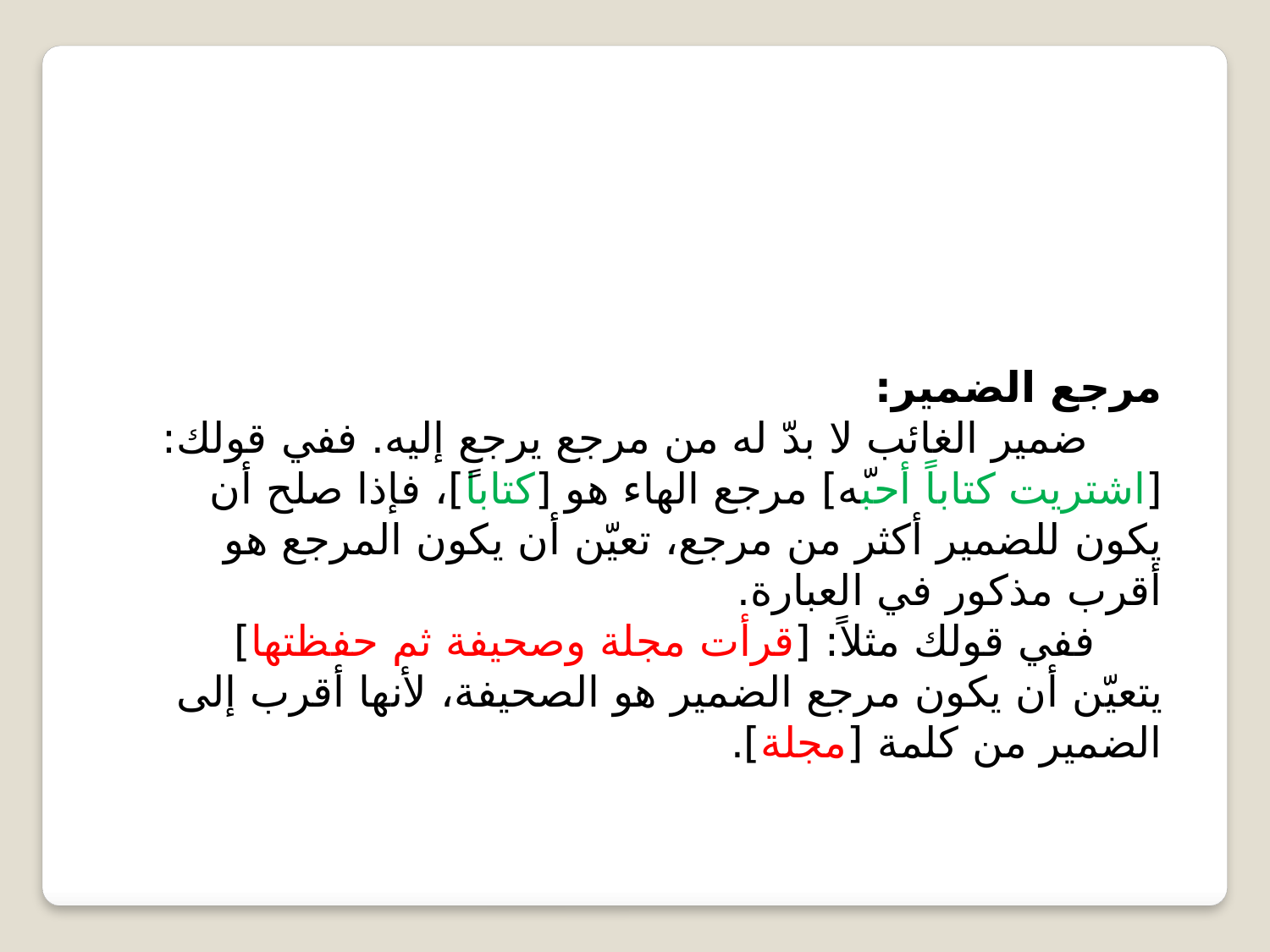

مرجع الضمير:
     ضمير الغائب لا بدّ له من مرجع يرجع إليه. ففي قولك: [اشتريت كتاباً أحبّه] مرجع الهاء هو [كتاباً]، فإذا صلح أن يكون للضمير أكثر من مرجع، تعيّن أن يكون المرجع هو أقرب مذكور في العبارة.
     ففي قولك مثلاً: [قرأت مجلة وصحيفة ثم حفظتها] يتعيّن أن يكون مرجع الضمير هو الصحيفة، لأنها أقرب إلى الضمير من كلمة [مجلة].